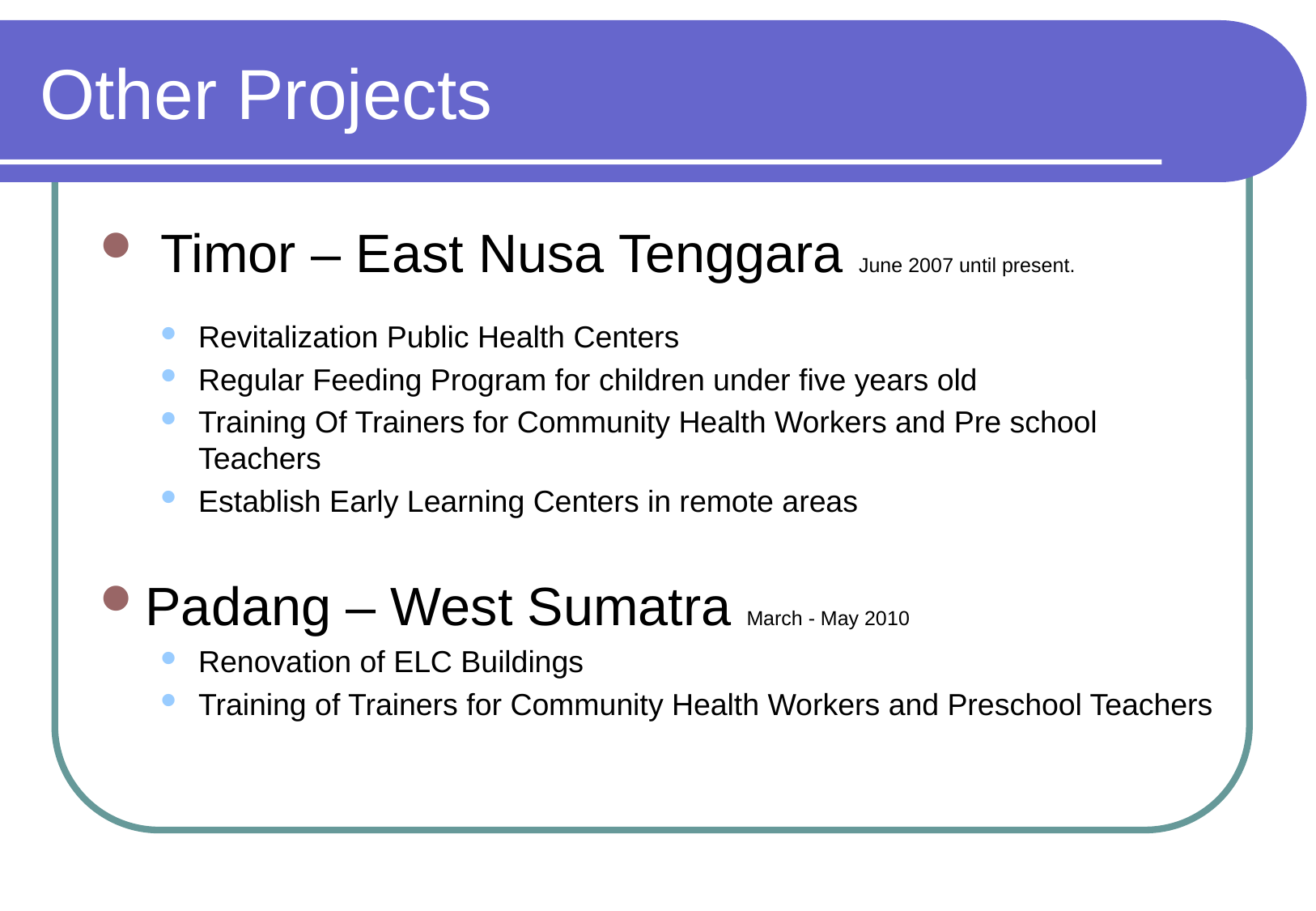

# Other Projects
 Timor – East Nusa Tenggara June 2007 until present.

Revitalization Public Health Centers
Regular Feeding Program for children under five years old
Training Of Trainers for Community Health Workers and Pre school Teachers
Establish Early Learning Centers in remote areas

Padang – West Sumatra March - May 2010
Renovation of ELC Buildings
Training of Trainers for Community Health Workers and Preschool Teachers